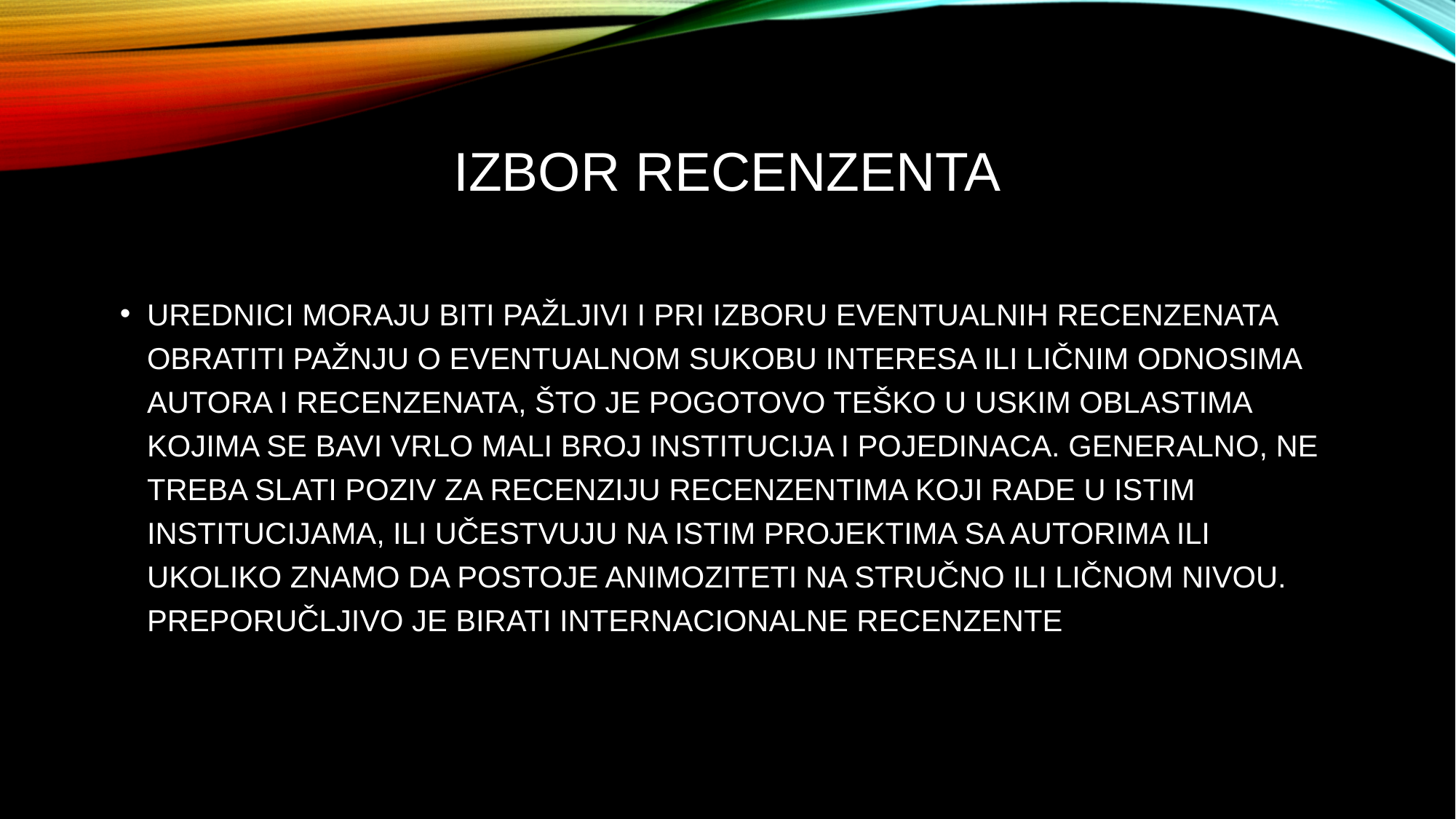

IZBOR RECENZENTA
UREDNICI MORAJU BITI PAŽLJIVI I PRI IZBORU EVENTUALNIH RECENZENATA OBRATITI PAŽNJU O EVENTUALNOM SUKOBU INTERESA ILI LIČNIM ODNOSIMA AUTORA I RECENZENATA, ŠTO JE POGOTOVO TEŠKO U USKIM OBLASTIMA KOJIMA SE BAVI VRLO MALI BROJ INSTITUCIJA I POJEDINACA. GENERALNO, NE TREBA SLATI POZIV ZA RECENZIJU RECENZENTIMA KOJI RADE U ISTIM INSTITUCIJAMA, ILI UČESTVUJU NA ISTIM PROJEKTIMA SA AUTORIMA ILI UKOLIKO ZNAMO DA POSTOJE ANIMOZITETI NA STRUČNO ILI LIČNOM NIVOU. PREPORUČLJIVO JE BIRATI INTERNACIONALNE RECENZENTE